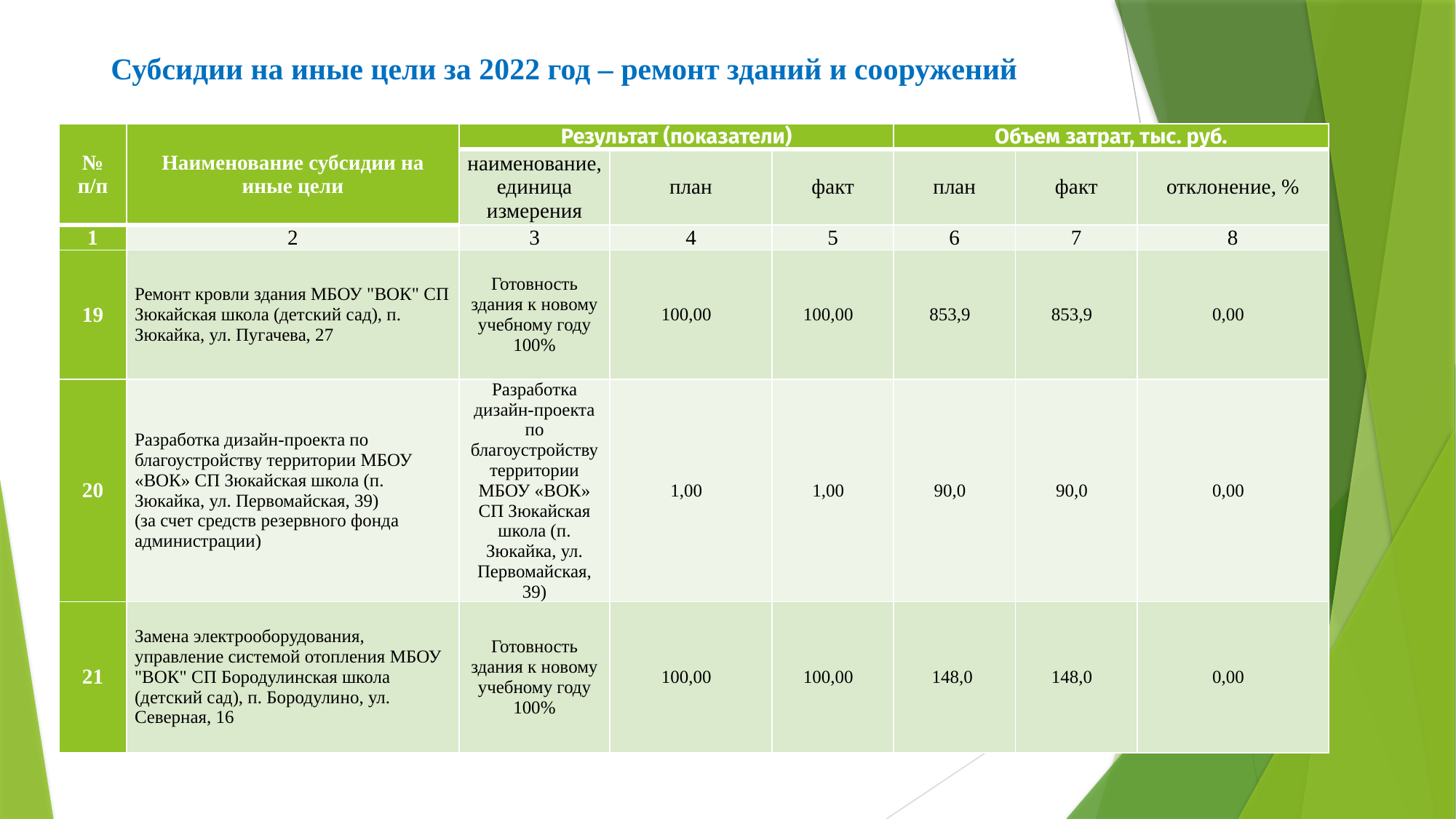

# Субсидии на иные цели за 2022 год – ремонт зданий и сооружений
| № п/п | Наименование субсидии на иные цели | Результат (показатели) |  |  | Объем затрат, тыс. руб. |  |  |
| --- | --- | --- | --- | --- | --- | --- | --- |
|  |  | наименование, единица измерения | план | факт | план | факт | отклонение, % |
| 1 | 2 | 3 | 4 | 5 | 6 | 7 | 8 |
| 19 | Ремонт кровли здания МБОУ "ВОК" СП Зюкайская школа (детский сад), п. Зюкайка, ул. Пугачева, 27 | Готовность здания к новому учебному году 100% | 100,00 | 100,00 | 853,9 | 853,9 | 0,00 |
| 20 | Разработка дизайн-проекта по благоустройству территории МБОУ «ВОК» СП Зюкайская школа (п. Зюкайка, ул. Первомайская, 39) (за счет средств резервного фонда администрации) | Разработка дизайн-проекта по благоустройству территории МБОУ «ВОК» СП Зюкайская школа (п. Зюкайка, ул. Первомайская, 39) | 1,00 | 1,00 | 90,0 | 90,0 | 0,00 |
| 21 | Замена электрооборудования, управление системой отопления МБОУ "ВОК" СП Бородулинская школа (детский сад), п. Бородулино, ул. Северная, 16 | Готовность здания к новому учебному году 100% | 100,00 | 100,00 | 148,0 | 148,0 | 0,00 |